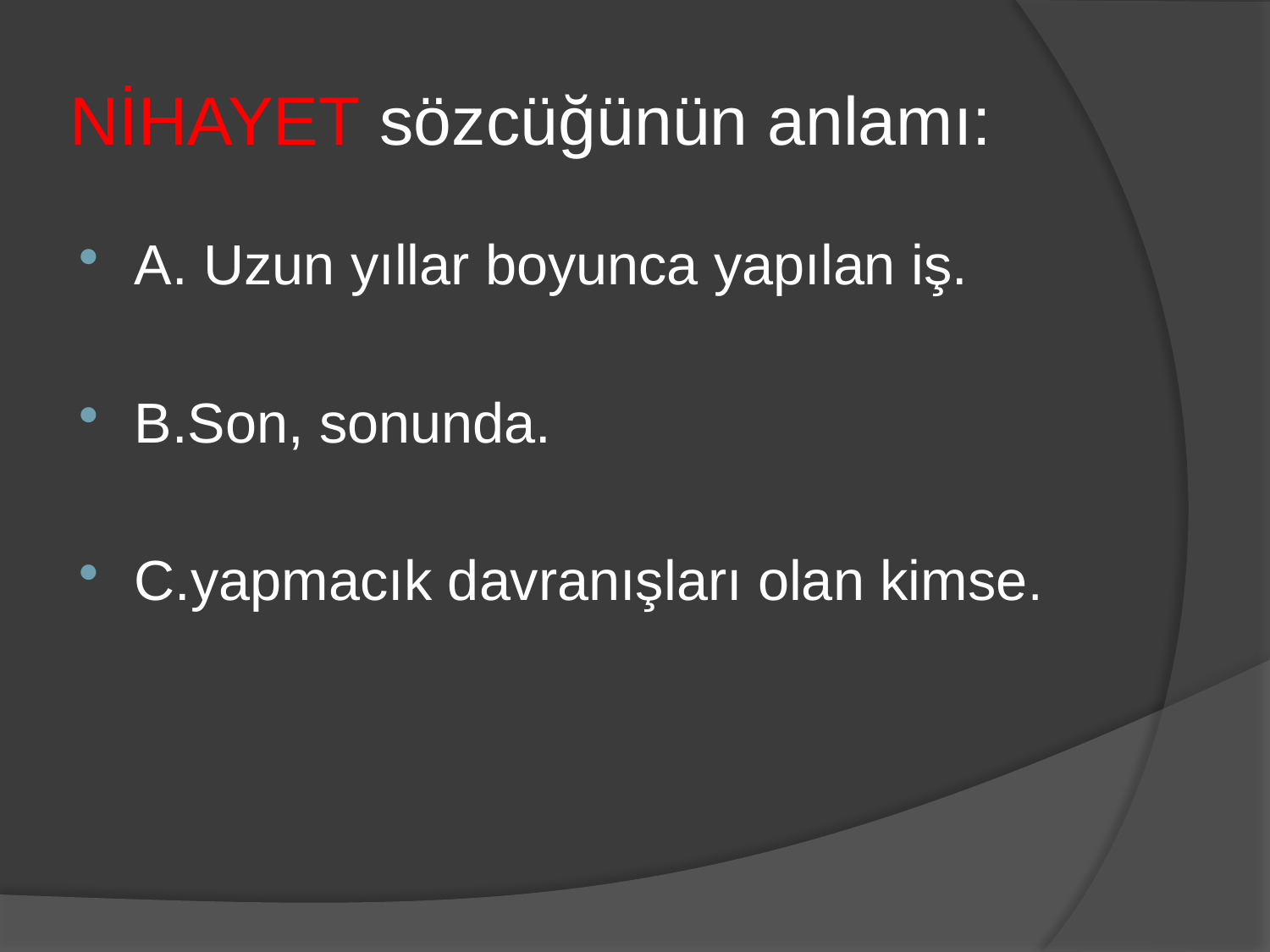

# NİHAYET sözcüğünün anlamı:
A. Uzun yıllar boyunca yapılan iş.

B.Son, sonunda.

C.yapmacık davranışları olan kimse.